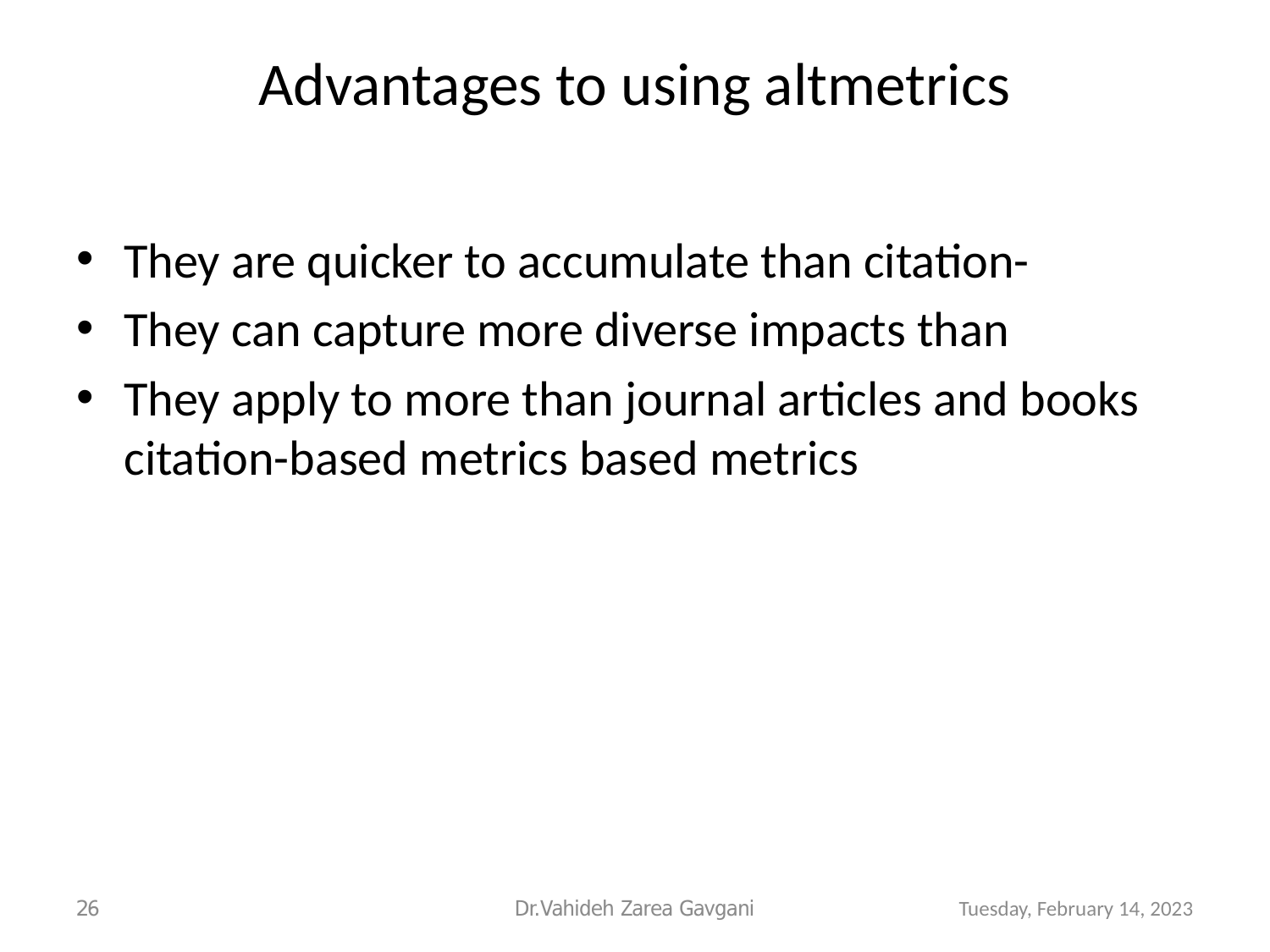

# Advantages to using altmetrics
They are quicker to accumulate than citation-
They can capture more diverse impacts than
They apply to more than journal articles and books citation-based metrics based metrics
26
Dr.Vahideh Zarea Gavgani
Tuesday, February 14, 2023